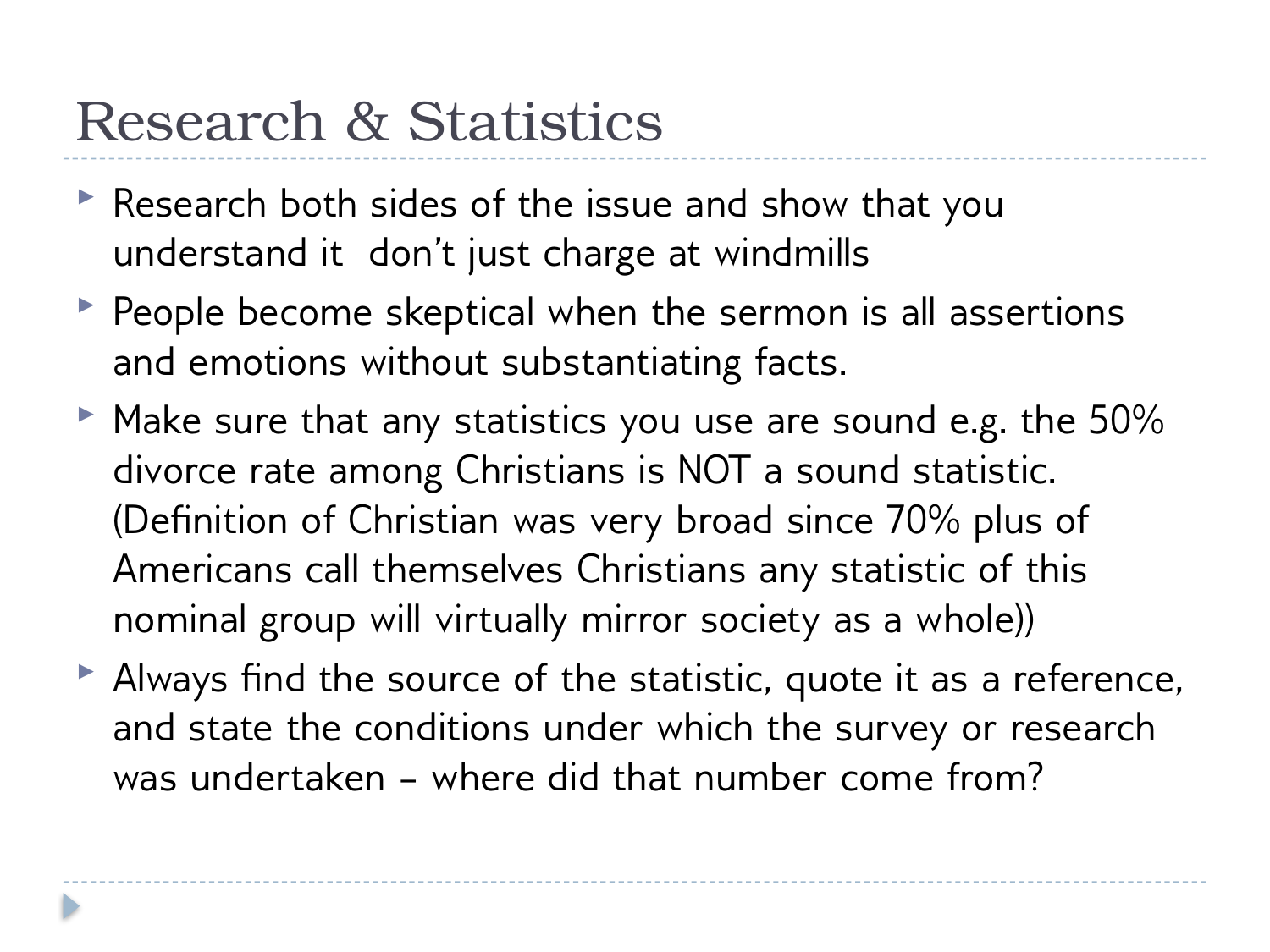

# Research & Statistics
Research both sides of the issue and show that you understand it  don’t just charge at windmills
People become skeptical when the sermon is all assertions and emotions without substantiating facts.
Make sure that any statistics you use are sound e.g. the 50% divorce rate among Christians is NOT a sound statistic. (Definition of Christian was very broad since 70% plus of Americans call themselves Christians any statistic of this nominal group will virtually mirror society as a whole))
Always find the source of the statistic, quote it as a reference, and state the conditions under which the survey or research was undertaken – where did that number come from?